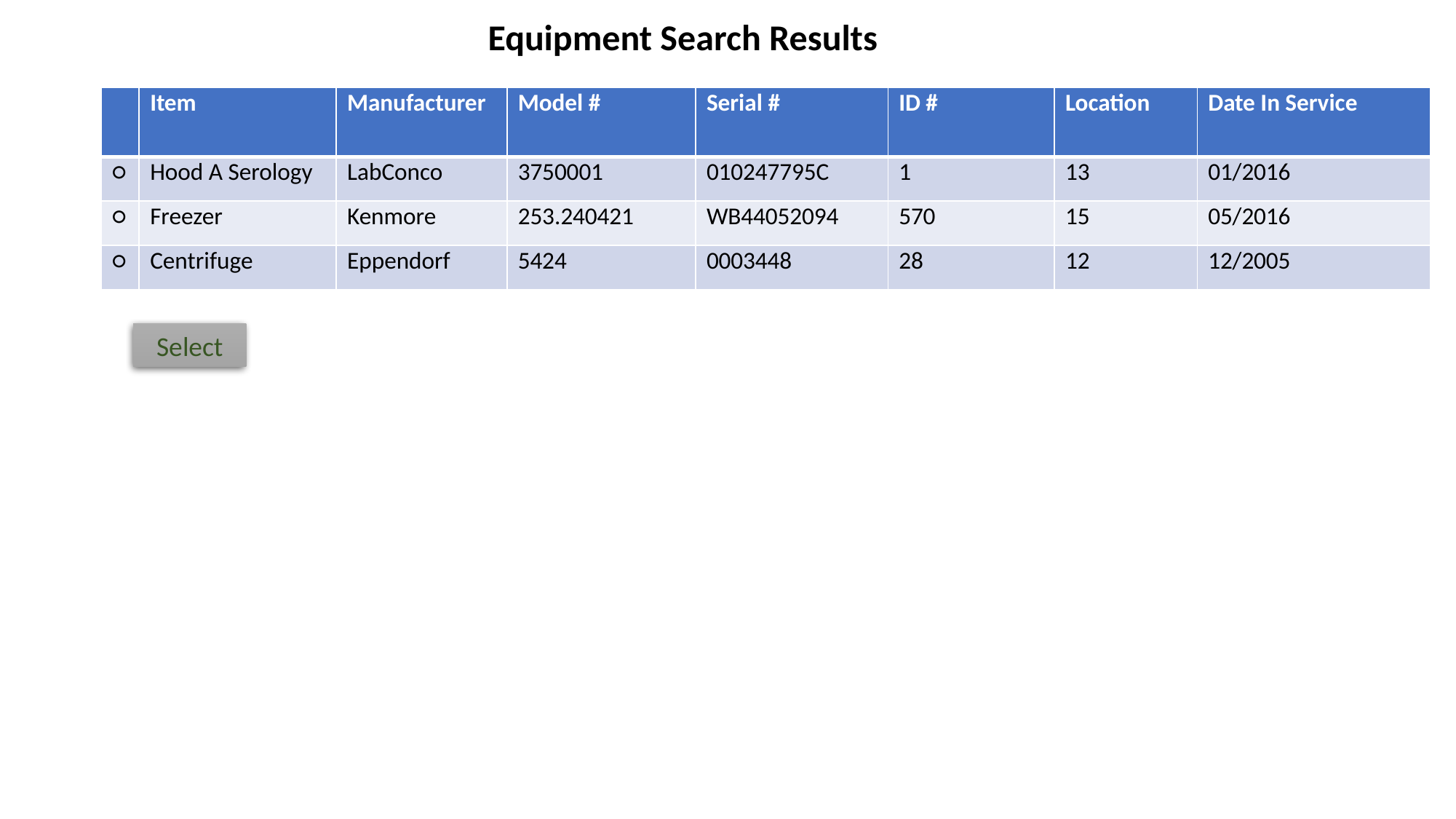

Equipment Search Results
|  | Item | Manufacturer | Model # | Serial # | ID # | Location | Date In Service |
| --- | --- | --- | --- | --- | --- | --- | --- |
| ○ | Hood A Serology | LabConco | 3750001 | 010247795C | 1 | 13 | 01/2016 |
| ○ | Freezer | Kenmore | 253.240421 | WB44052094 | 570 | 15 | 05/2016 |
| ○ | Centrifuge | Eppendorf | 5424 | 0003448 | 28 | 12 | 12/2005 |
Select